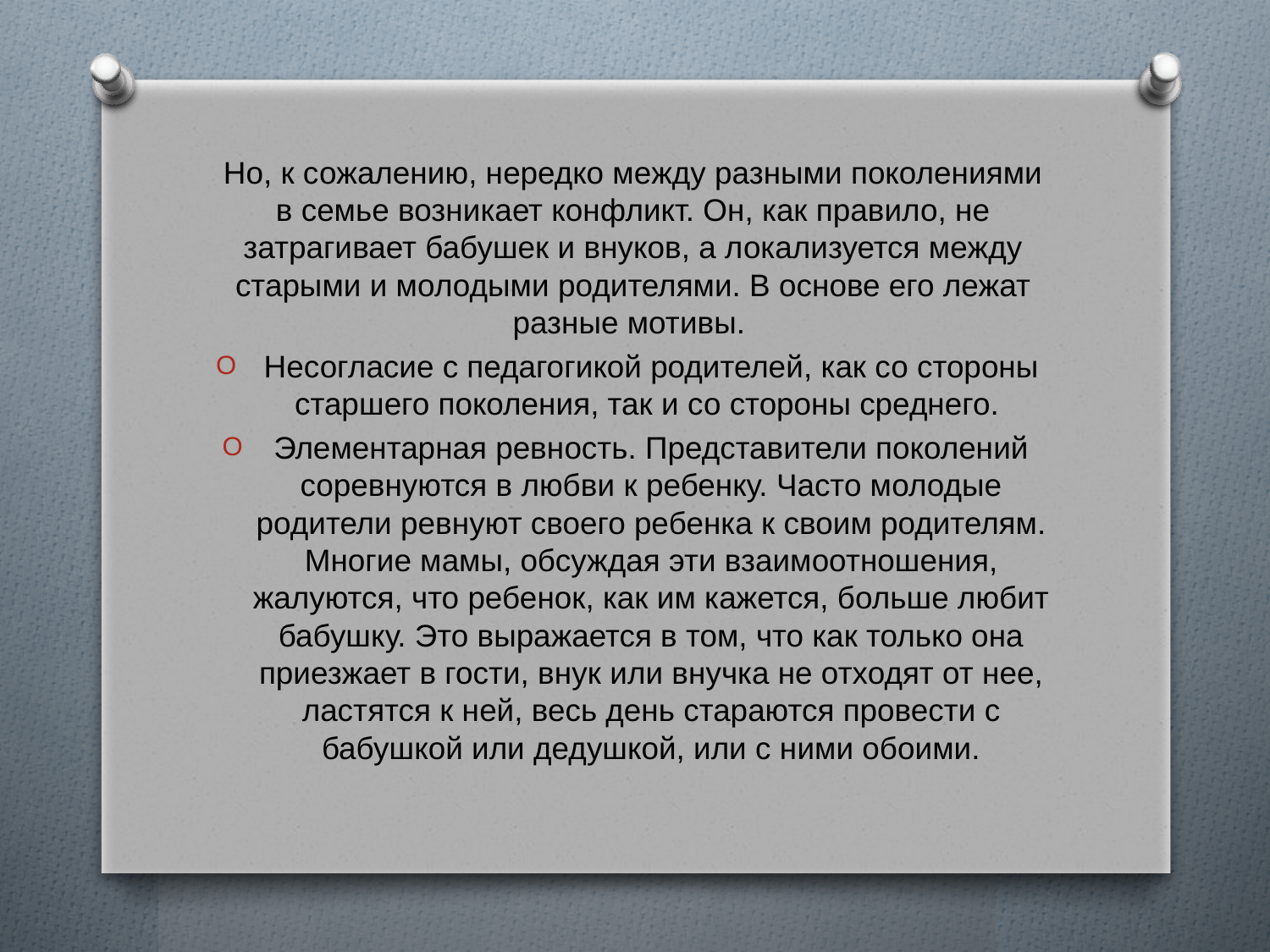

Но, к сожалению, нередко между разными поколениями в семье возникает конфликт. Он, как правило, не затрагивает бабушек и внуков, а локализуется между старыми и молодыми родителями. В основе его лежат разные мотивы.
Несогласие с педагогикой родителей, как со стороны старшего поколения, так и со стороны среднего.
Элементарная ревность. Представители поколений соревнуются в любви к ребенку. Часто молодые родители ревнуют своего ребенка к своим родителям. Многие мамы, обсуждая эти взаимоотношения, жалуются, что ребенок, как им кажется, больше любит бабушку. Это выражается в том, что как только она приезжает в гости, внук или внучка не отходят от нее, ластятся к ней, весь день стараются провести с бабушкой или дедушкой, или с ними обоими.